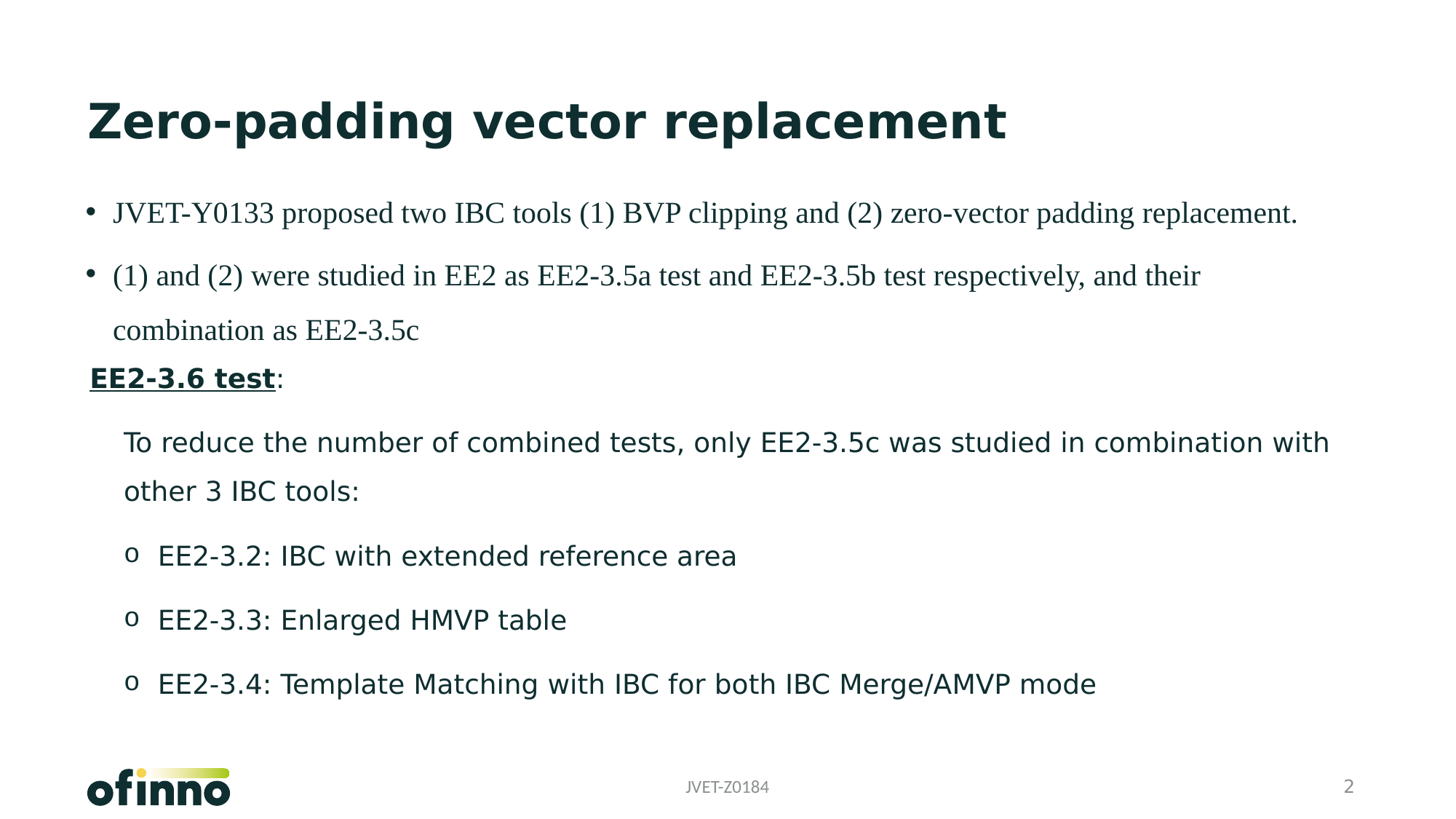

# Zero-padding vector replacement
JVET-Y0133 proposed two IBC tools (1) BVP clipping and (2) zero-vector padding replacement.
(1) and (2) were studied in EE2 as EE2-3.5a test and EE2-3.5b test respectively, and their combination as EE2-3.5c
EE2-3.6 test:
To reduce the number of combined tests, only EE2-3.5c was studied in combination with other 3 IBC tools:
EE2-3.2: IBC with extended reference area
EE2-3.3: Enlarged HMVP table
EE2-3.4: Template Matching with IBC for both IBC Merge/AMVP mode

JVET-Z0184
2